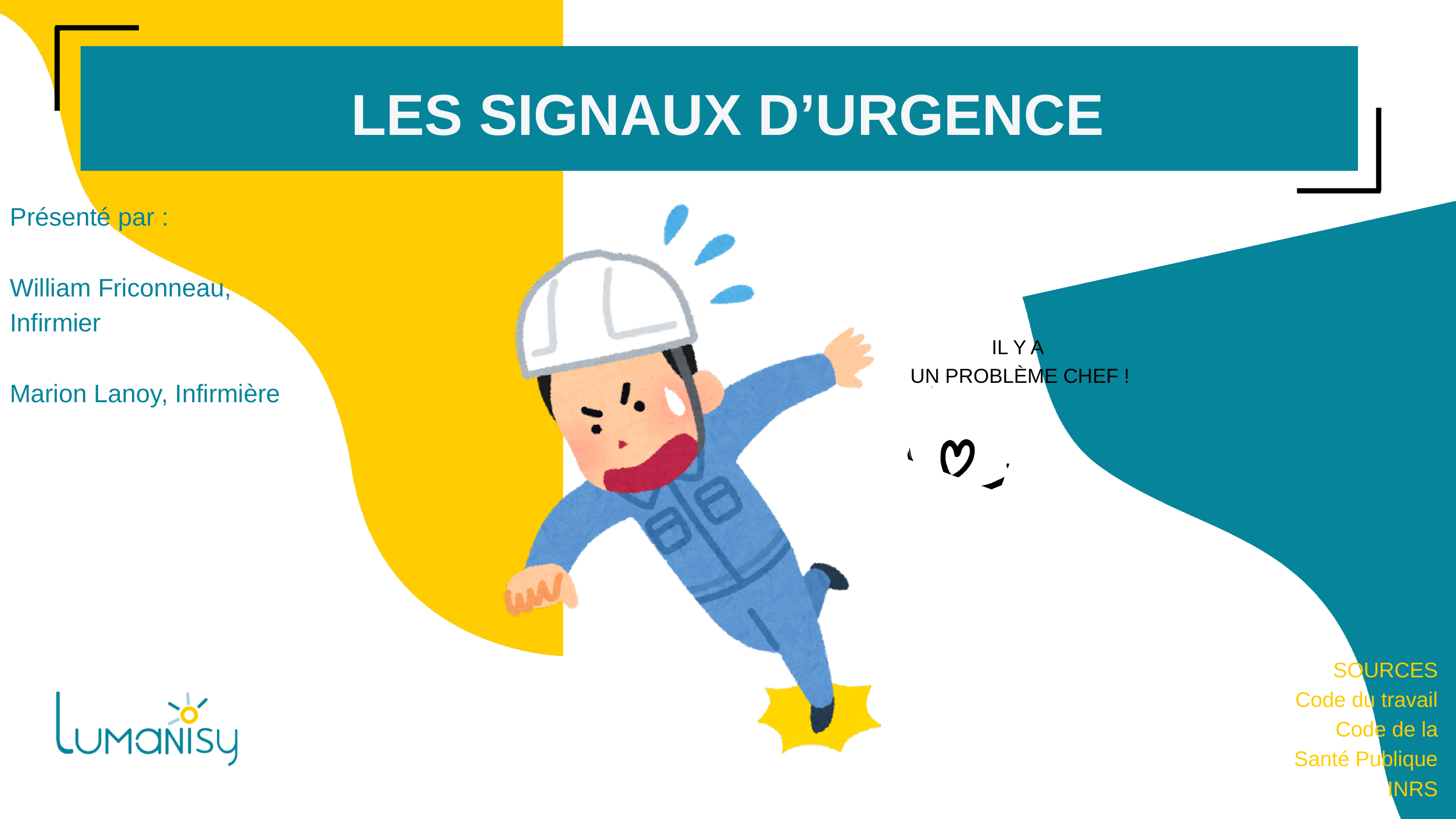

LES SIGNAUX D’URGENCE

Présenté par :

William Friconneau, Infirmier

Marion Lanoy, Infirmière

IL Y A
UN PROBLÈME CHEF !

SOURCES
Code du travail
Code de la Santé Publique
INRS